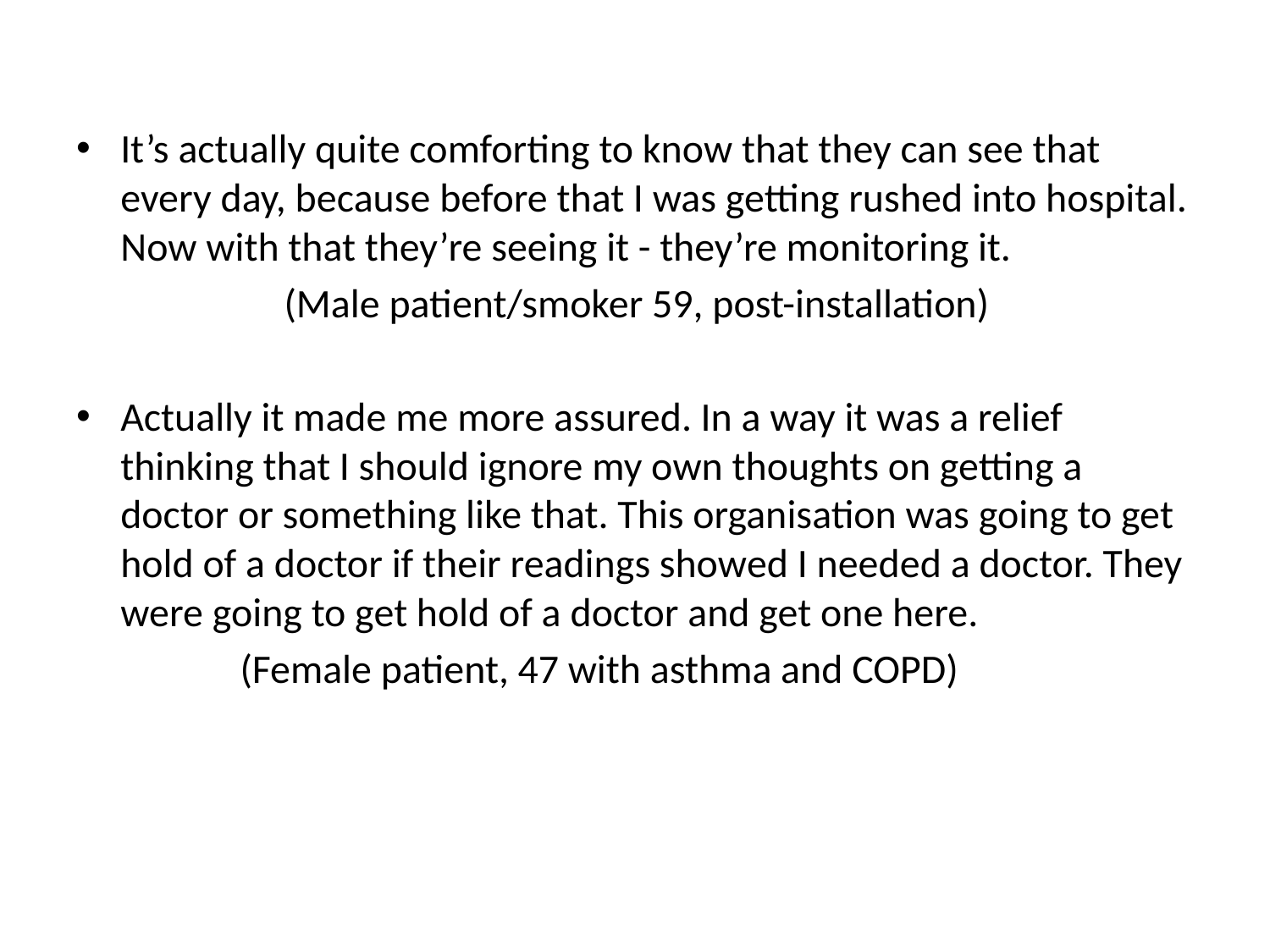

It’s actually quite comforting to know that they can see that every day, because before that I was getting rushed into hospital. Now with that they’re seeing it - they’re monitoring it.
	                  (Male patient/smoker 59, post-installation)

Actually it made me more assured. In a way it was a relief thinking that I should ignore my own thoughts on getting a doctor or something like that. This organisation was going to get hold of a doctor if their readings showed I needed a doctor. They were going to get hold of a doctor and get one here.
                  (Female patient, 47 with asthma and COPD)